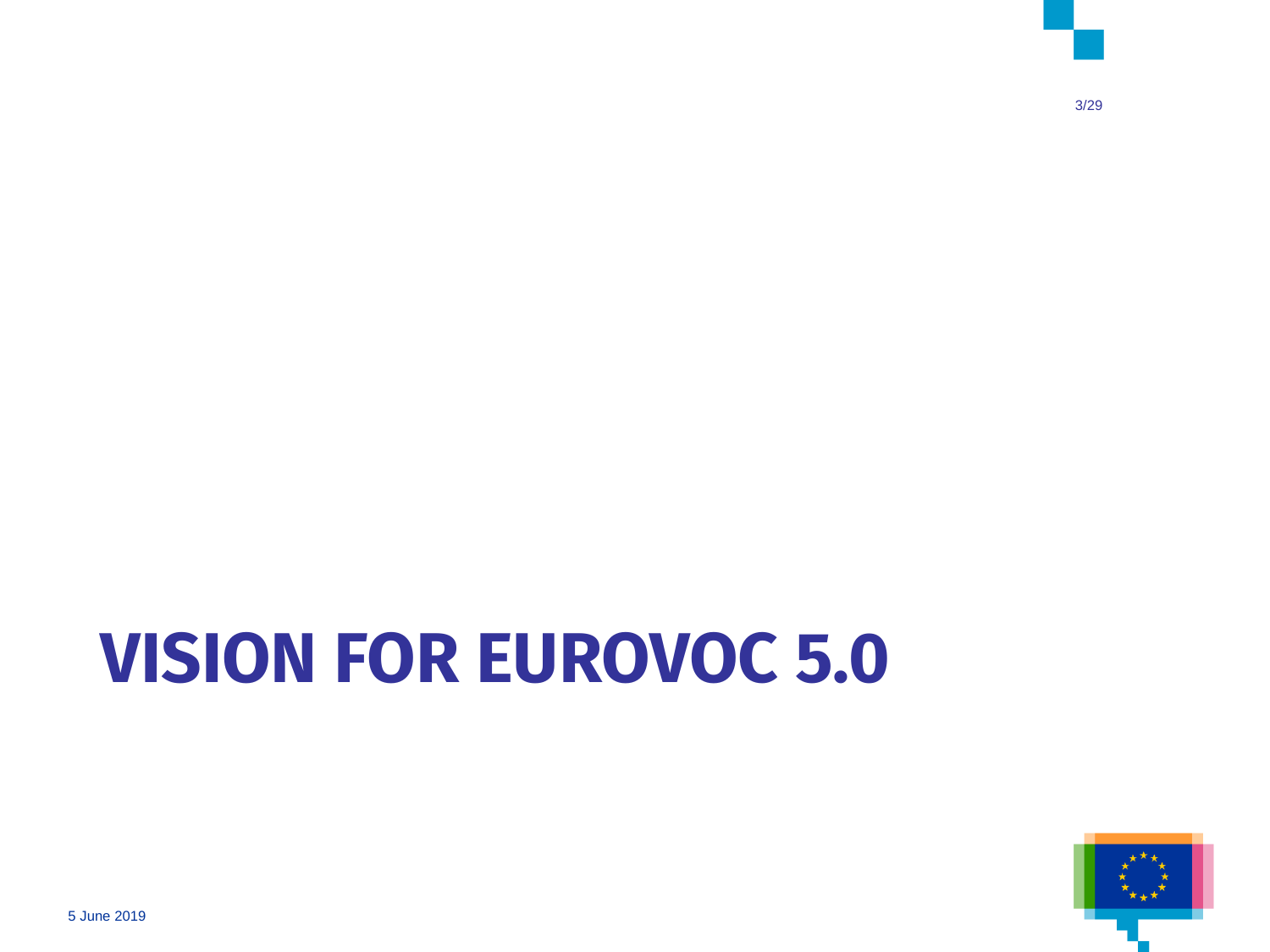

3/29
# Vision for Eurovoc 5.0
5 June 2019